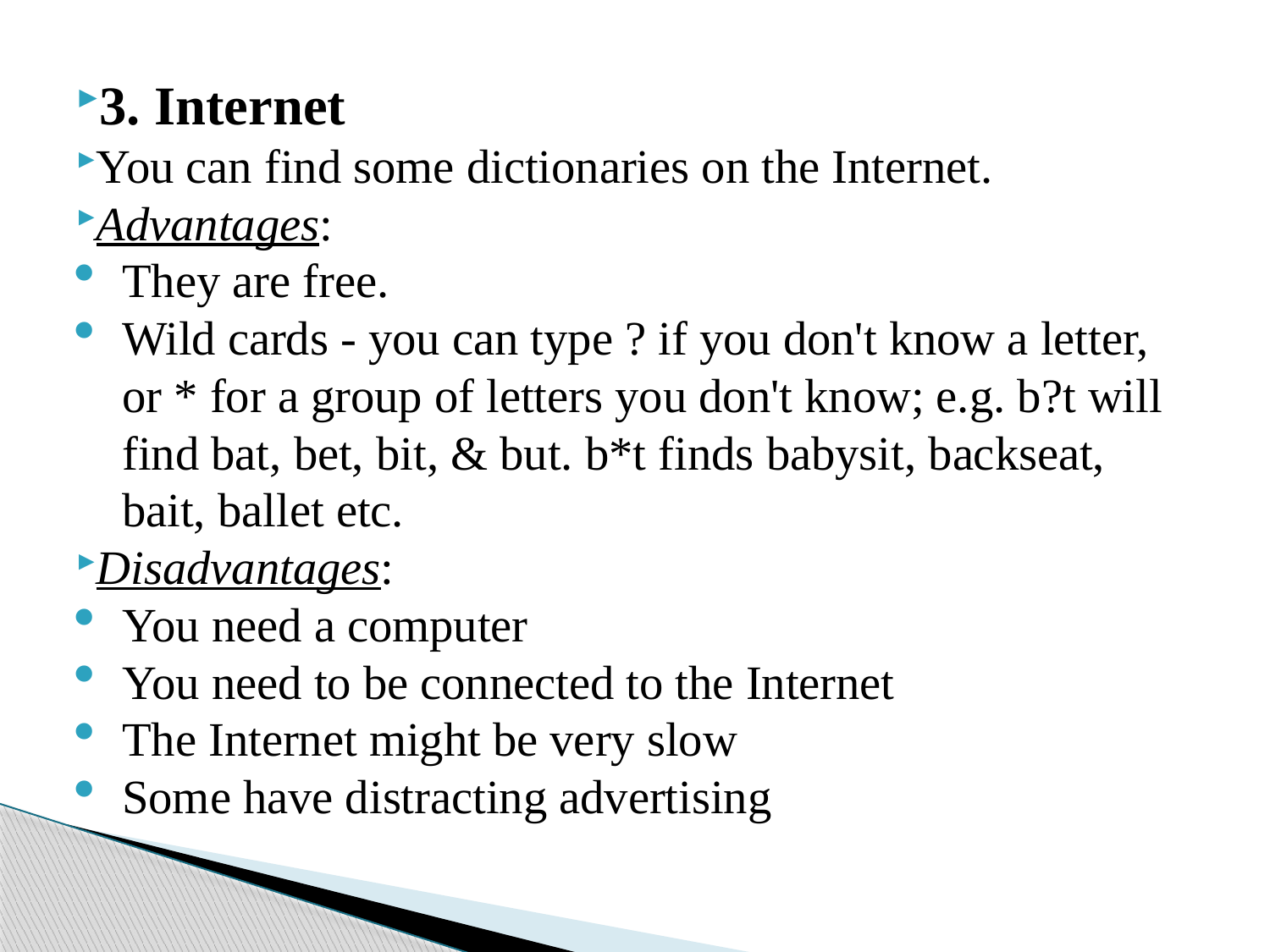

3. Internet
You can find some dictionaries on the Internet.
Advantages:
They are free.
Wild cards - you can type ? if you don't know a letter, or * for a group of letters you don't know; e.g. b?t will find bat, bet, bit, & but. b*t finds babysit, backseat, bait, ballet etc.
Disadvantages:
You need a computer
You need to be connected to the Internet
The Internet might be very slow
Some have distracting advertising